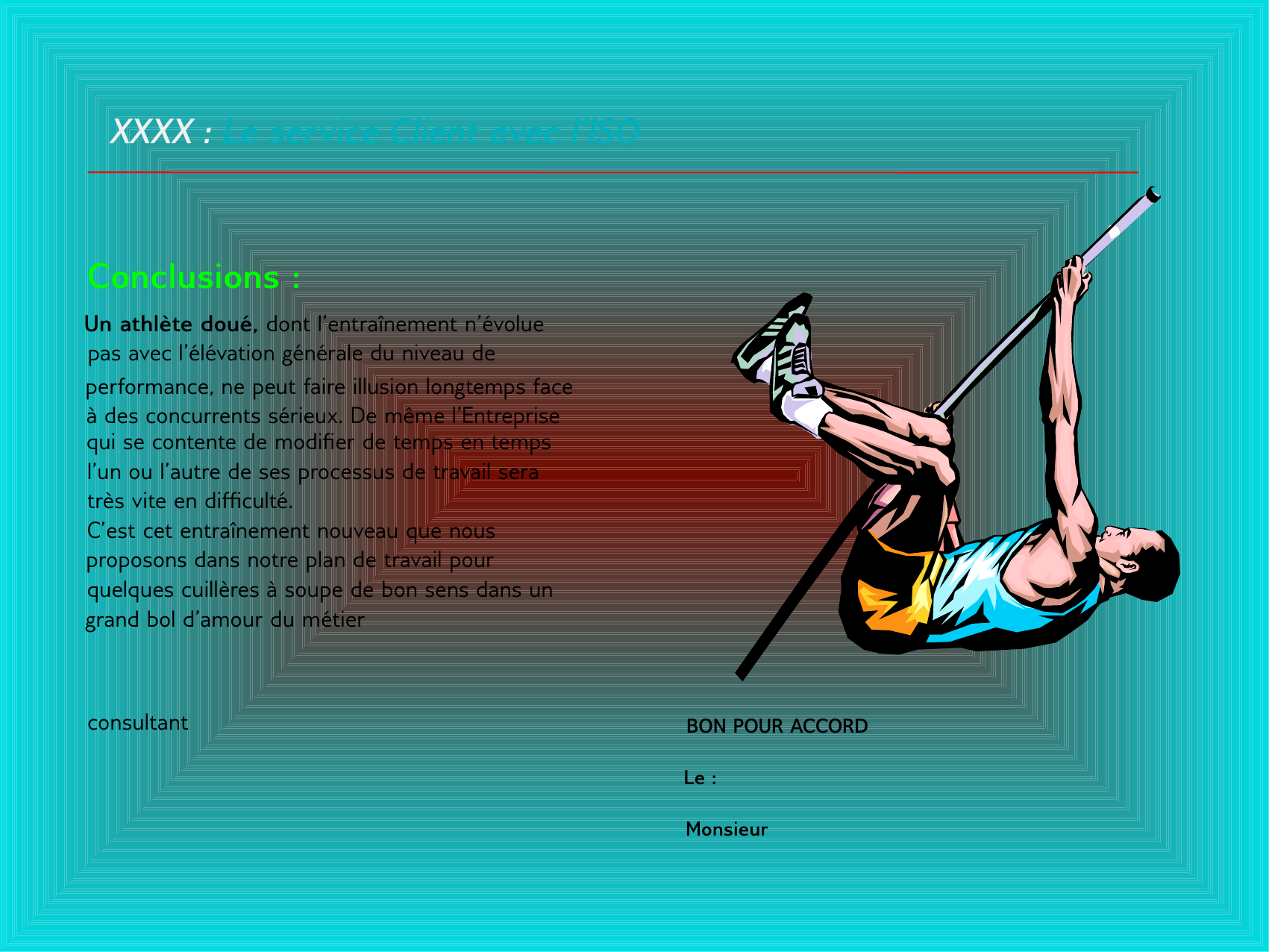

XXXX : Le service Client avec l’ISO

Conclusions :

Un athlète doué, dont l’entraînement n’évolue
pas avec l’élévation générale du niveau de

performance, ne peut faire illusion longtemps face
à des concurrents sérieux. De même l’Entreprise
qui se contente de modifier de temps en temps
l’un ou l’autre de ses processus de travail sera
très vite en difficulté.
C’est cet entraînement nouveau que nous

proposons dans notre plan de travail pour
quelques cuillères à soupe de bon sens dans un
grand bol d’amour du métier

consultant

BON POUR ACCORD

Le :

Monsieur